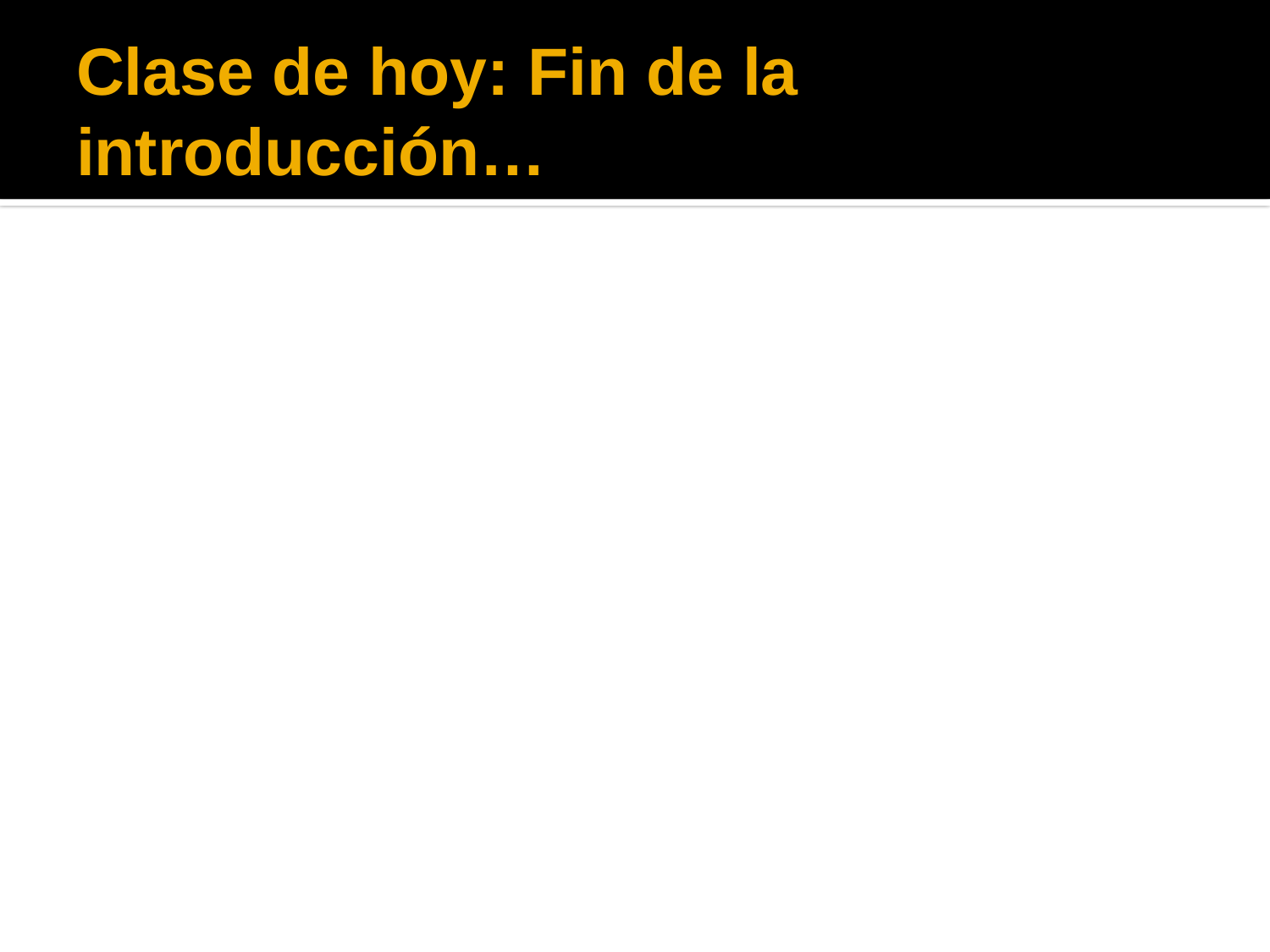

# Clase de hoy: Fin de la introducción…